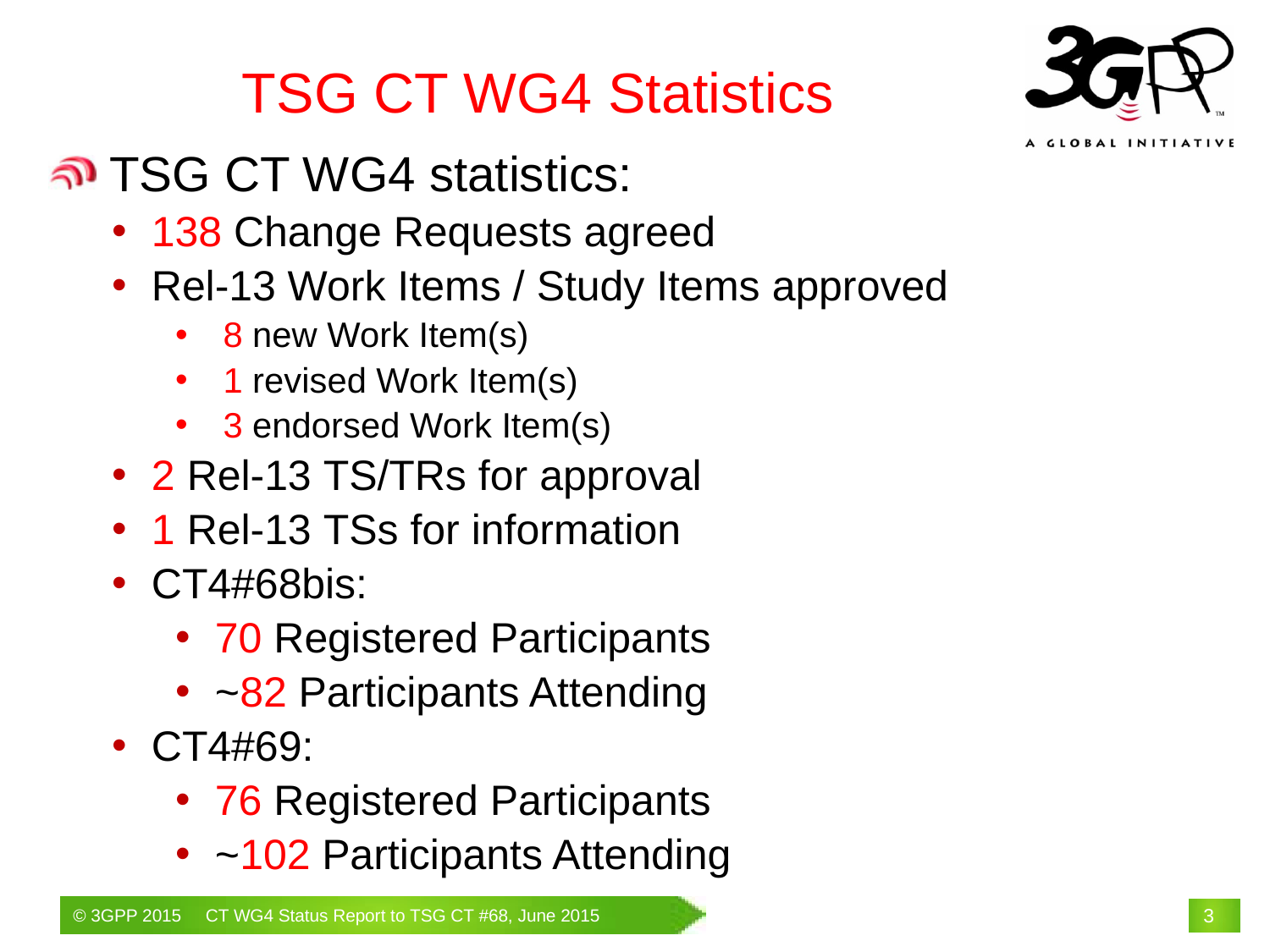

TSG CT WG4 Statistics
 TSG CT WG4 statistics:
138 Change Requests agreed
Rel-13 Work Items / Study Items approved
8 new Work Item(s)
1 revised Work Item(s)
3 endorsed Work Item(s)
2 Rel-13 TS/TRs for approval
1 Rel-13 TSs for information
CT4#68bis:
70 Registered Participants
~82 Participants Attending
CT4#69:
76 Registered Participants
~102 Participants Attending